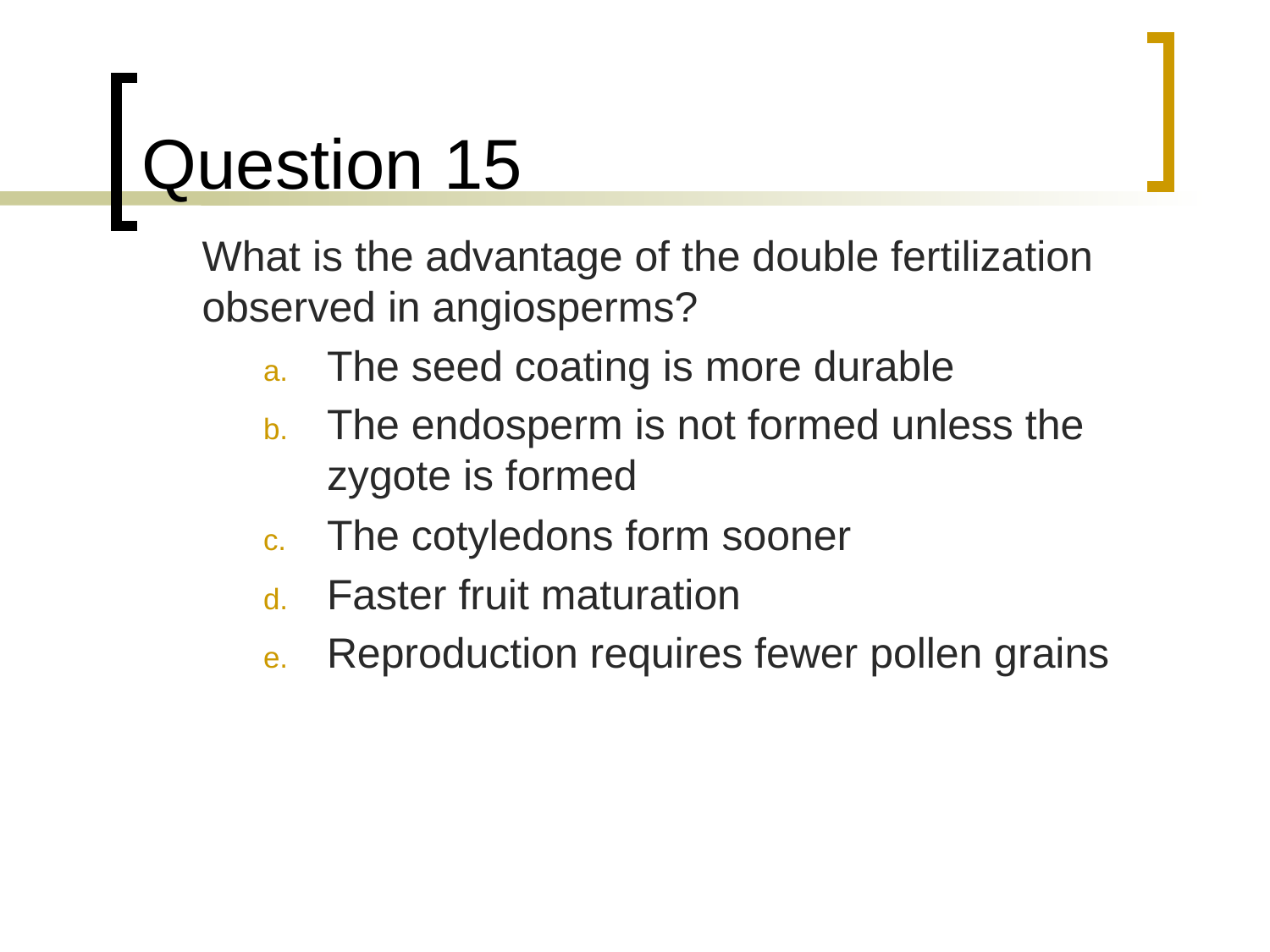

# Question 15
	What is the advantage of the double fertilization observed in angiosperms?
The seed coating is more durable
The endosperm is not formed unless the zygote is formed
The cotyledons form sooner
Faster fruit maturation
Reproduction requires fewer pollen grains